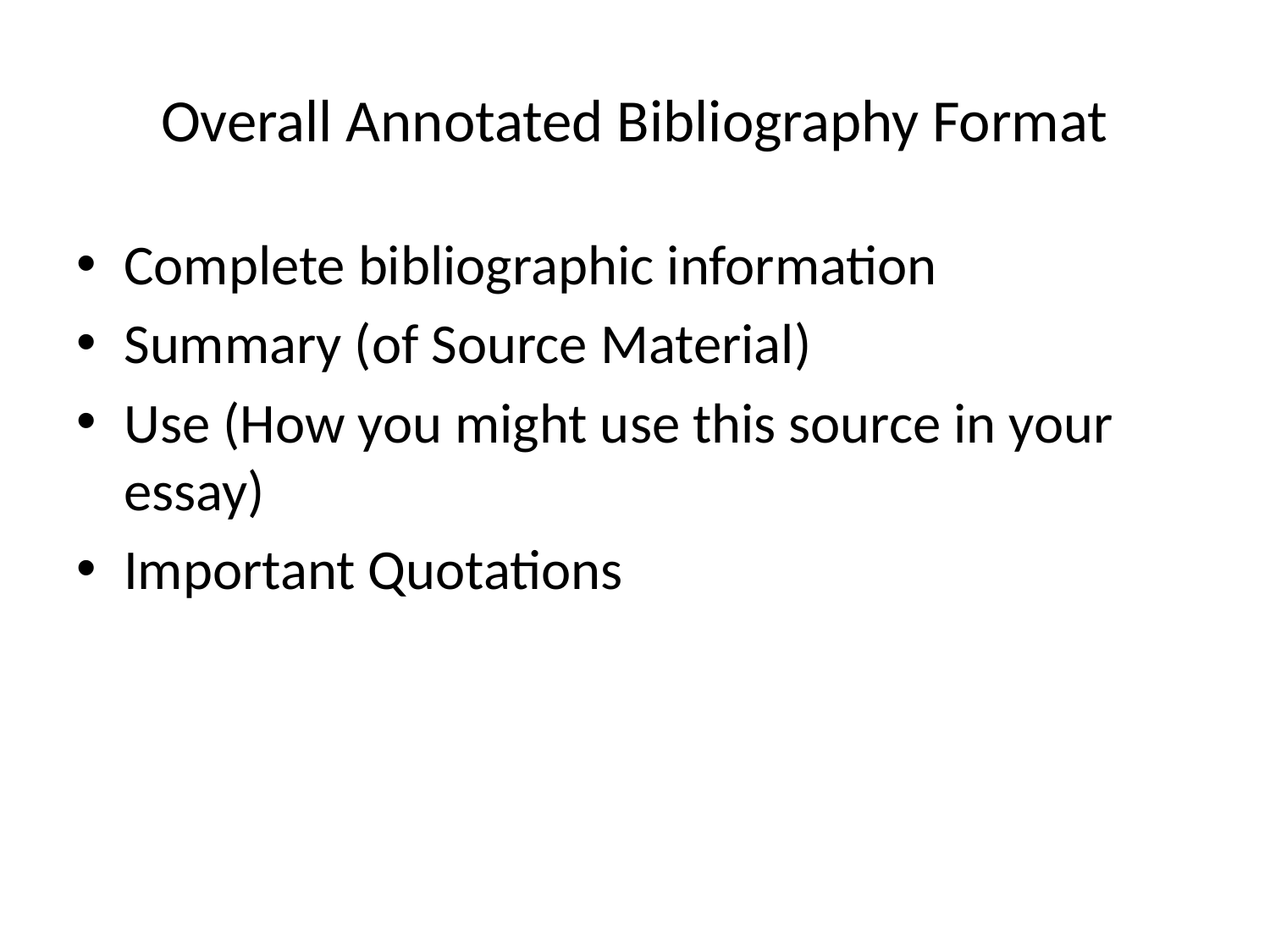

# Overall Annotated Bibliography Format
Complete bibliographic information
Summary (of Source Material)
Use (How you might use this source in your essay)
Important Quotations